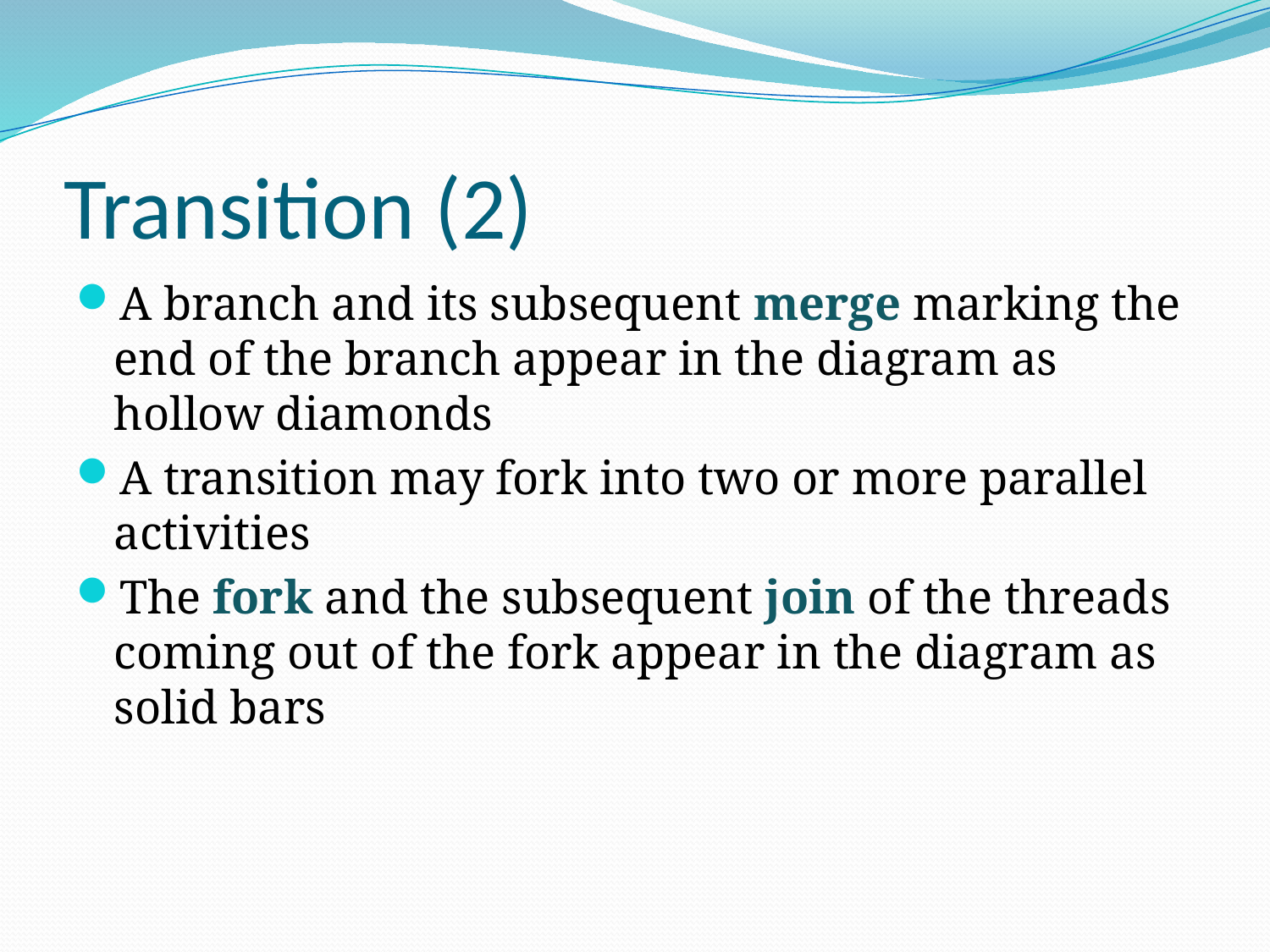

# Transition (2)
A branch and its subsequent merge marking the end of the branch appear in the diagram as hollow diamonds
A transition may fork into two or more parallel activities
The fork and the subsequent join of the threads coming out of the fork appear in the diagram as solid bars